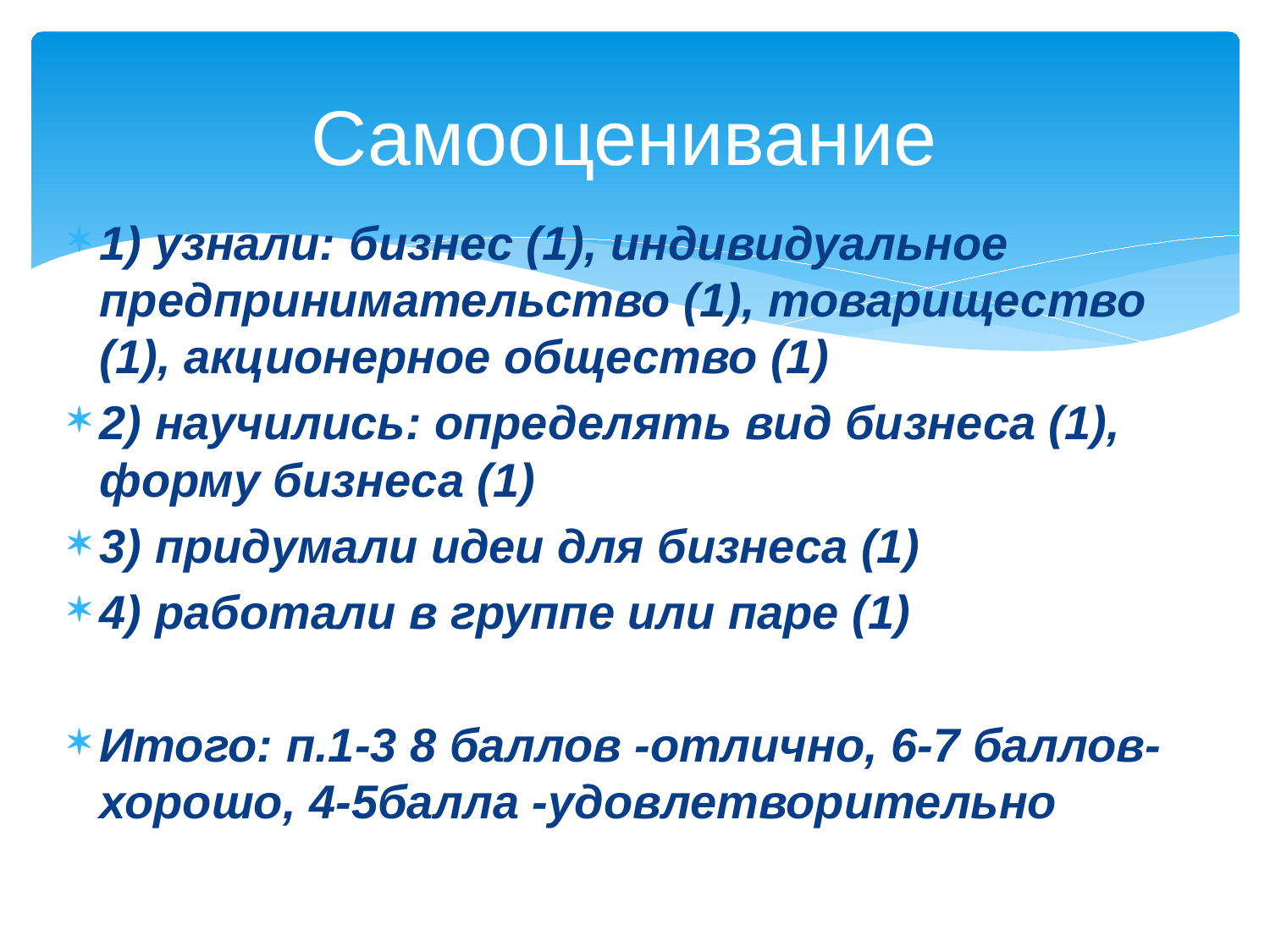

# Самооценивание
1) узнали: бизнес (1), индивидуальное предпринимательство (1), товарищество (1), акционерное общество (1)
2) научились: определять вид бизнеса (1), форму бизнеса (1)
3) придумали идеи для бизнеса (1)
4) работали в группе или паре (1)

Итого: п.1-3 8 баллов -отлично, 6-7 баллов-хорошо, 4-5балла -удовлетворительно